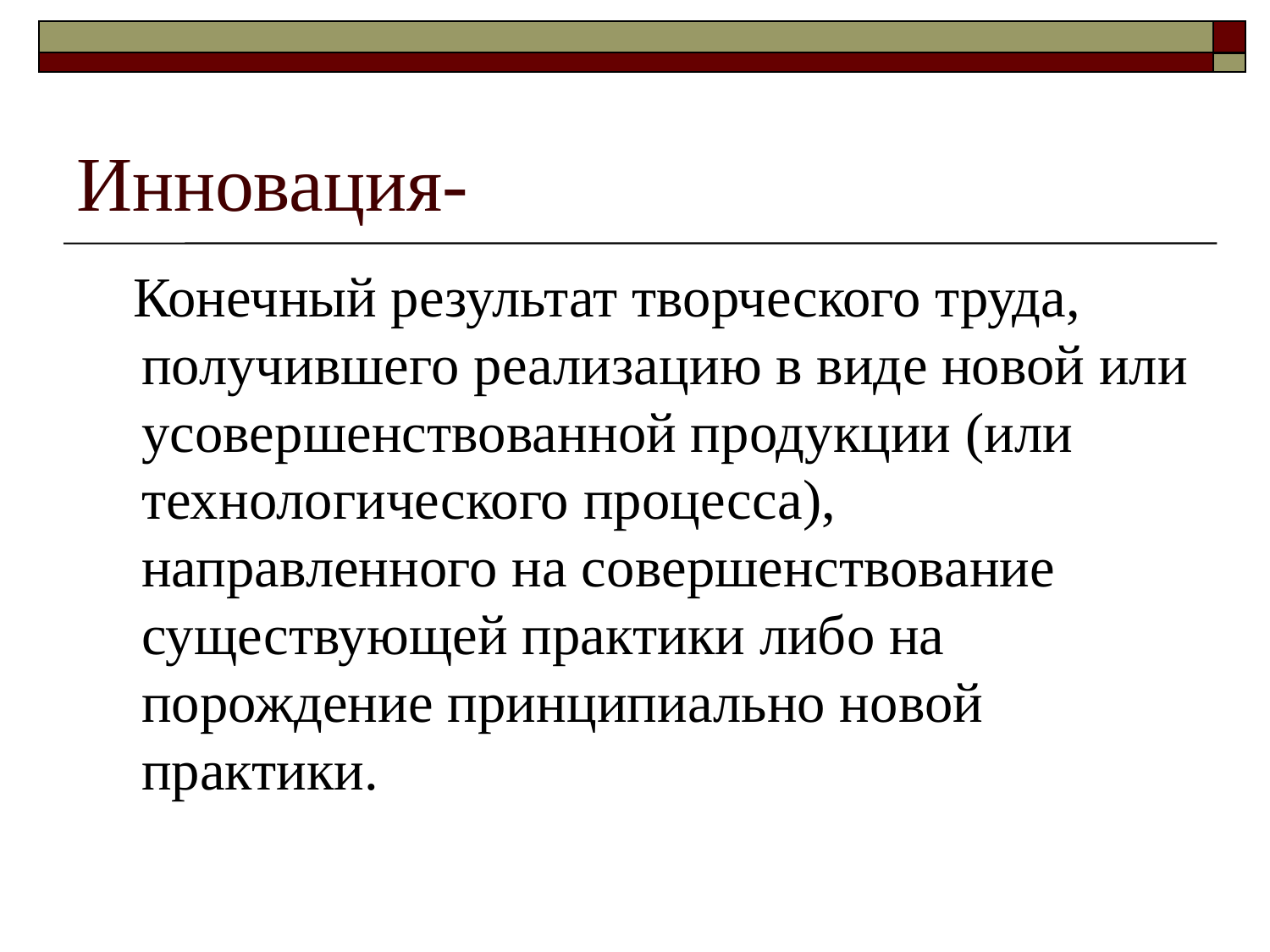

# Инновация-
    Конечный результат творческого труда, получившего реализацию в виде новой или усовершенствованной продукции (или технологического процесса), направленного на совершенствование существующей практики либо на порождение принципиально новой практики.